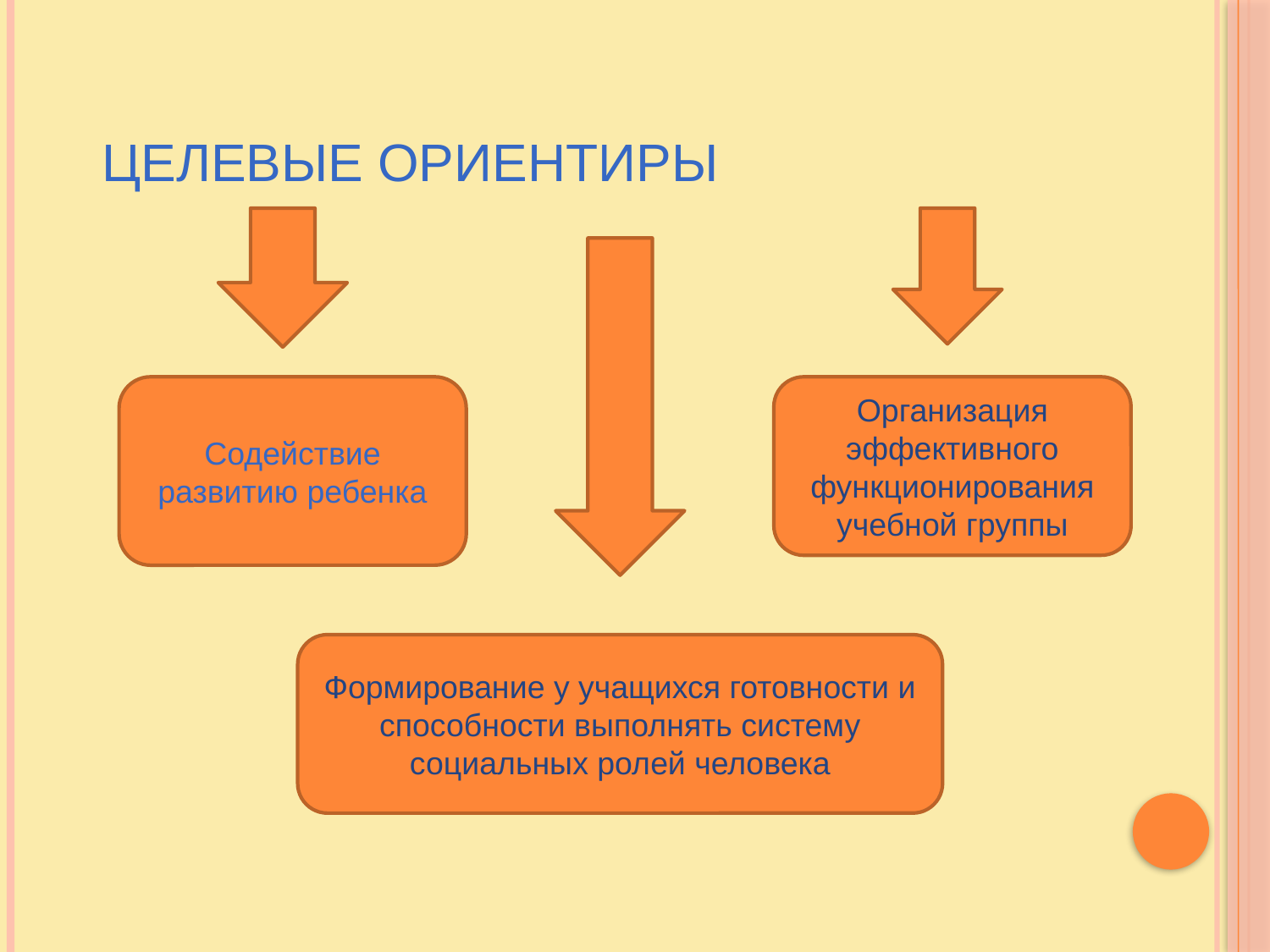

# Целевые ориентиры

Содействие развитию ребенка
Организация эффективного функционирования учебной группы
Формирование у учащихся готовности и способности выполнять систему социальных ролей человека